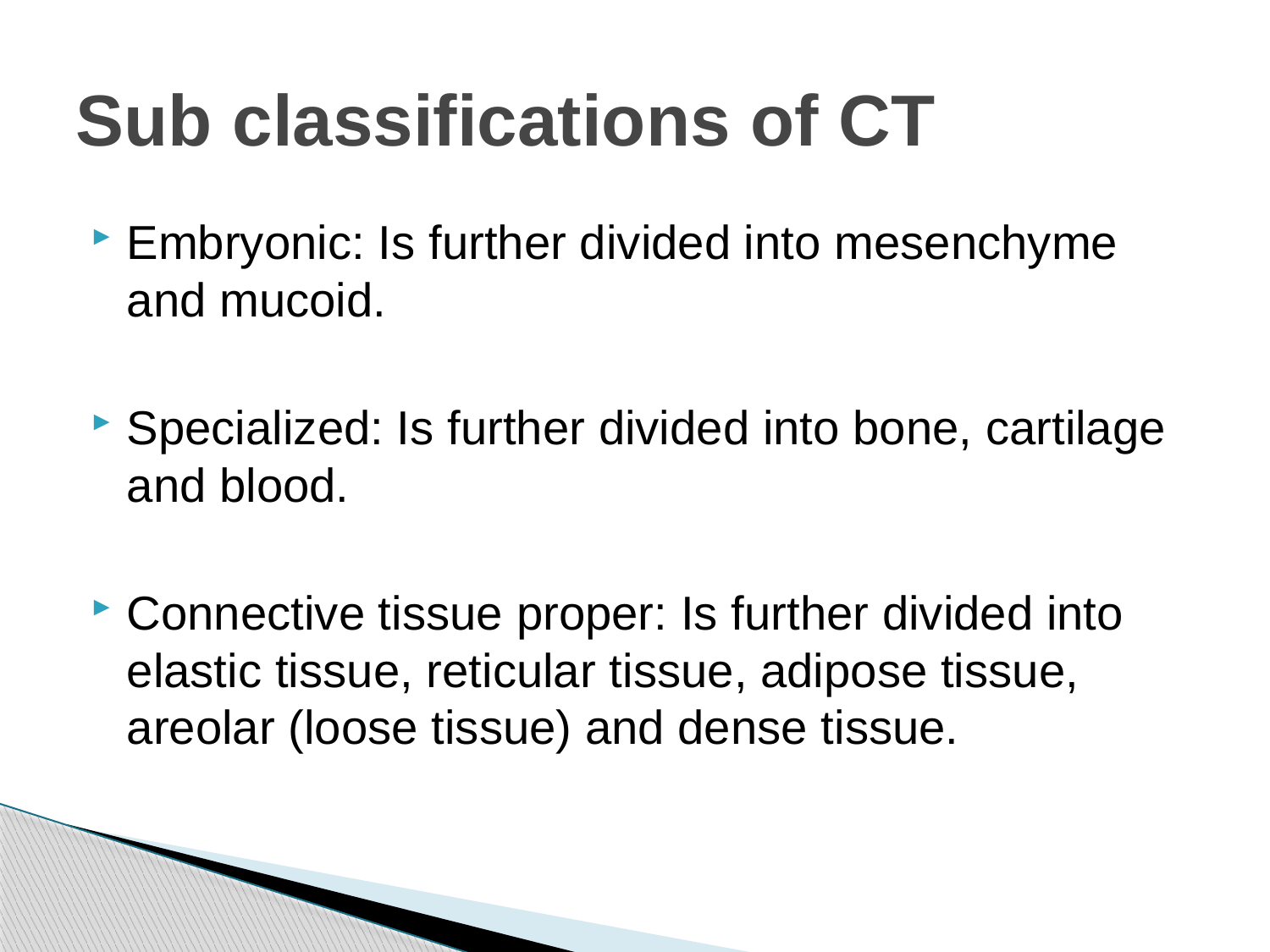

# Sub classifications of CT
Embryonic: Is further divided into mesenchyme and mucoid.

Specialized: Is further divided into bone, cartilage and blood.

Connective tissue proper: Is further divided into elastic tissue, reticular tissue, adipose tissue, areolar (loose tissue) and dense tissue.